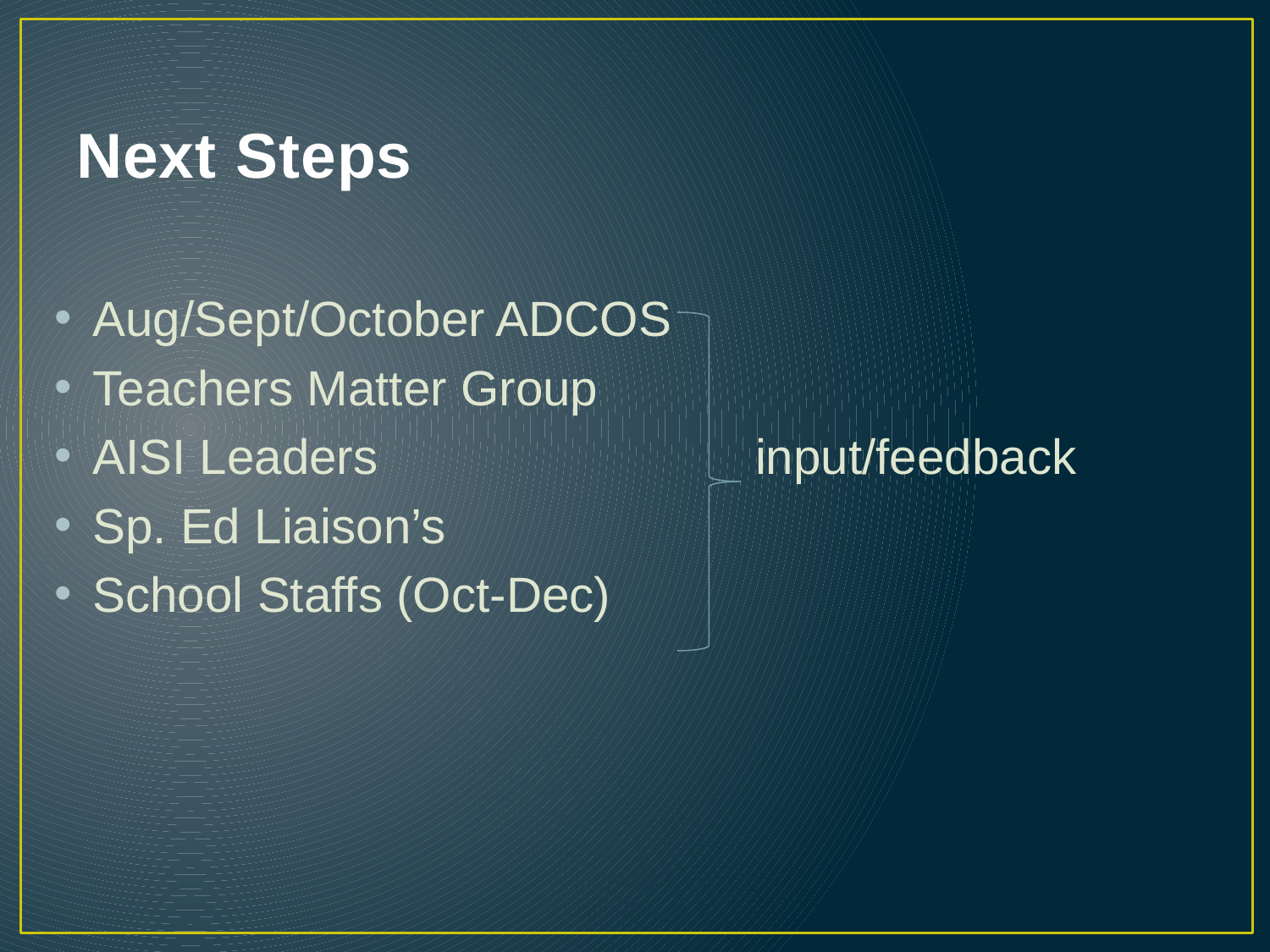

# Next Steps

Aug/Sept/October ADCOS
Teachers Matter Group
AISI Leaders			  input/feedback
Sp. Ed Liaison’s
School Staffs (Oct-Dec)